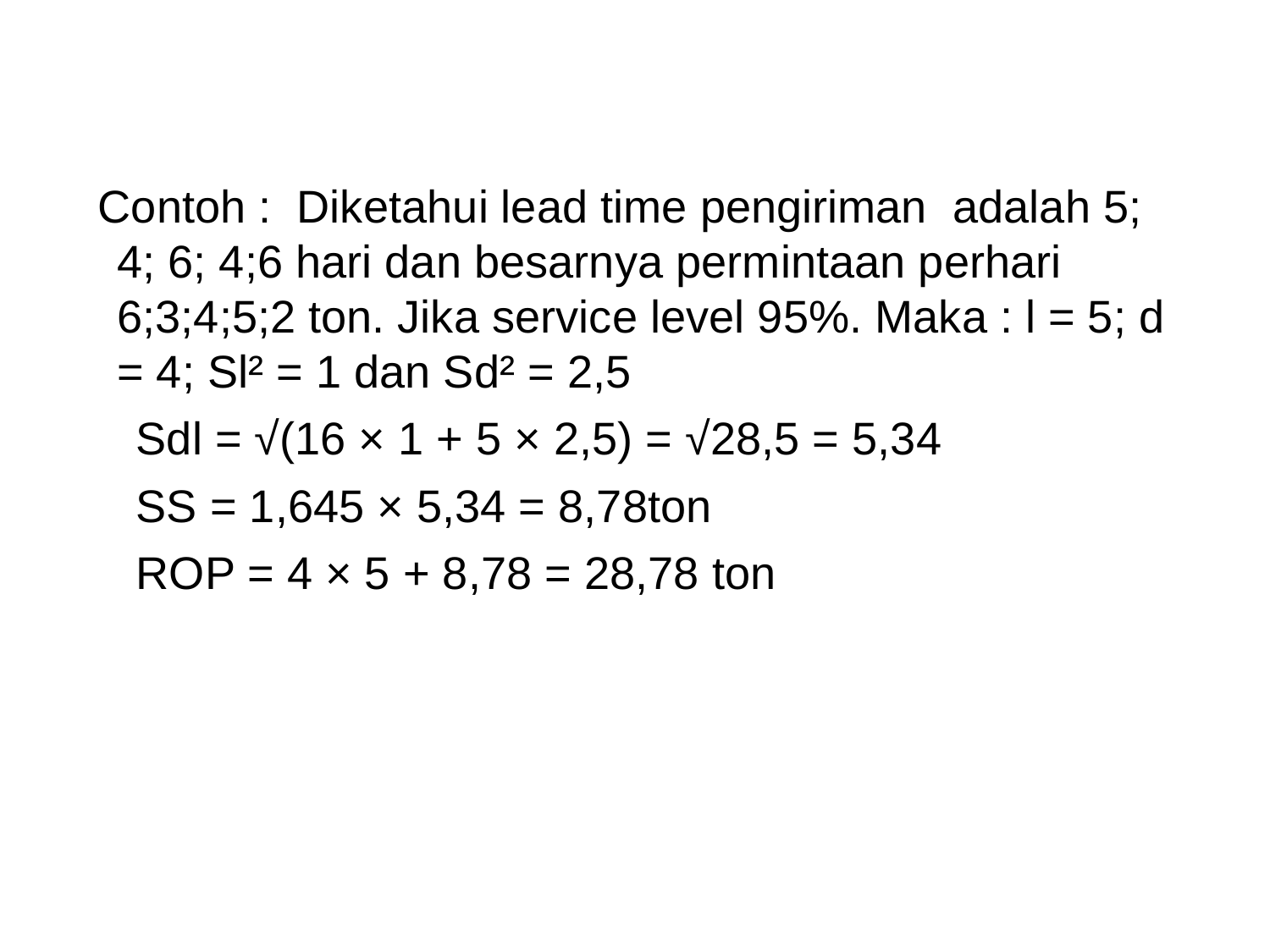

Contoh :  Diketahui lead time pengiriman  adalah 5; 4; 6; 4;6 hari dan besarnya permintaan perhari 6;3;4;5;2 ton. Jika service level 95%. Maka : l = 5; d = 4; Sl² = 1 dan Sd² = 2,5
     Sdl = √(16 × 1 + 5 × 2,5) = √28,5 = 5,34
     SS = 1,645 × 5,34 = 8,78ton
     ROP = 4 × 5 + 8,78 = 28,78 ton